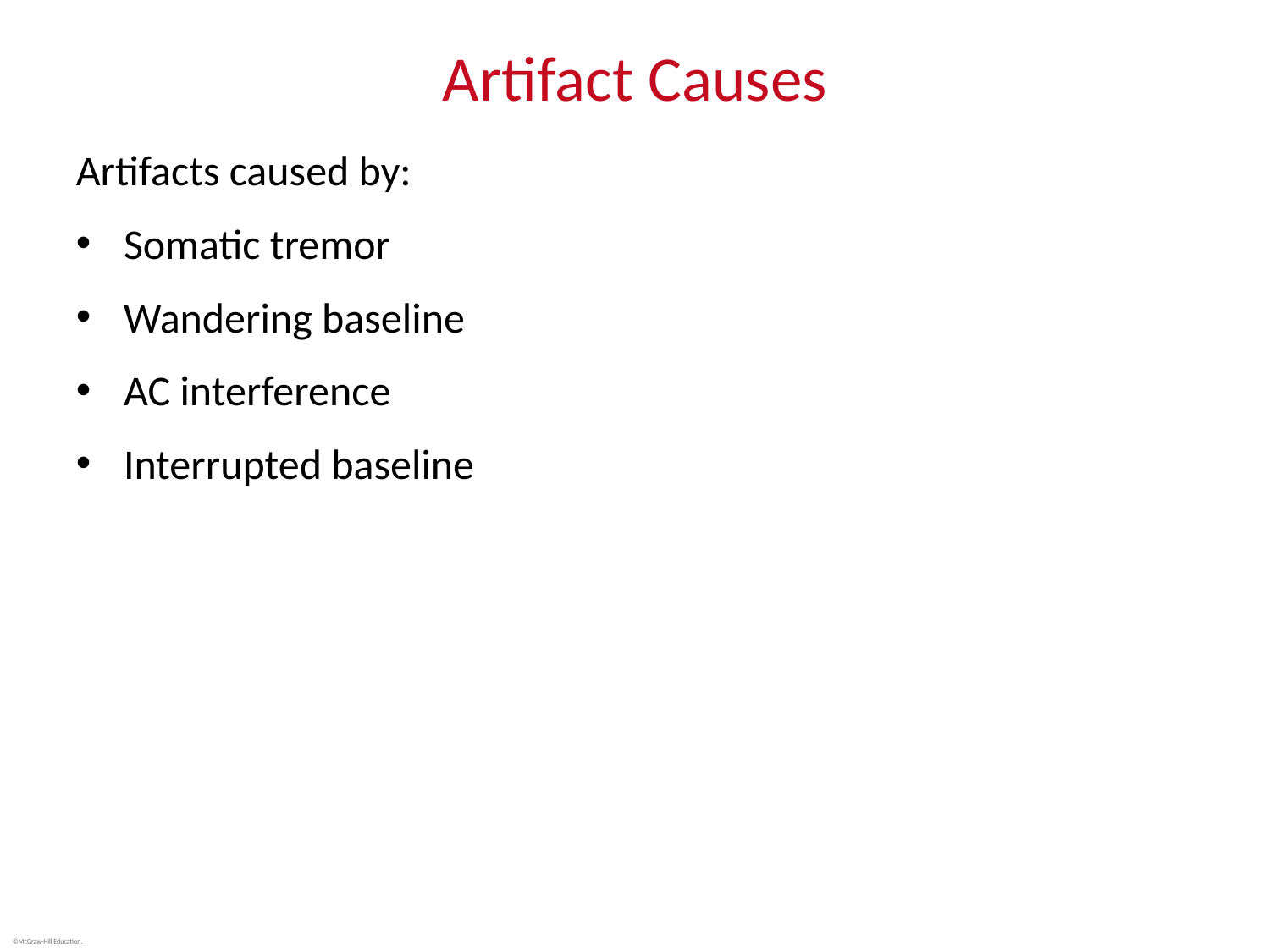

# Artifact Causes
Artifacts caused by:
Somatic tremor
Wandering baseline
AC interference
Interrupted baseline